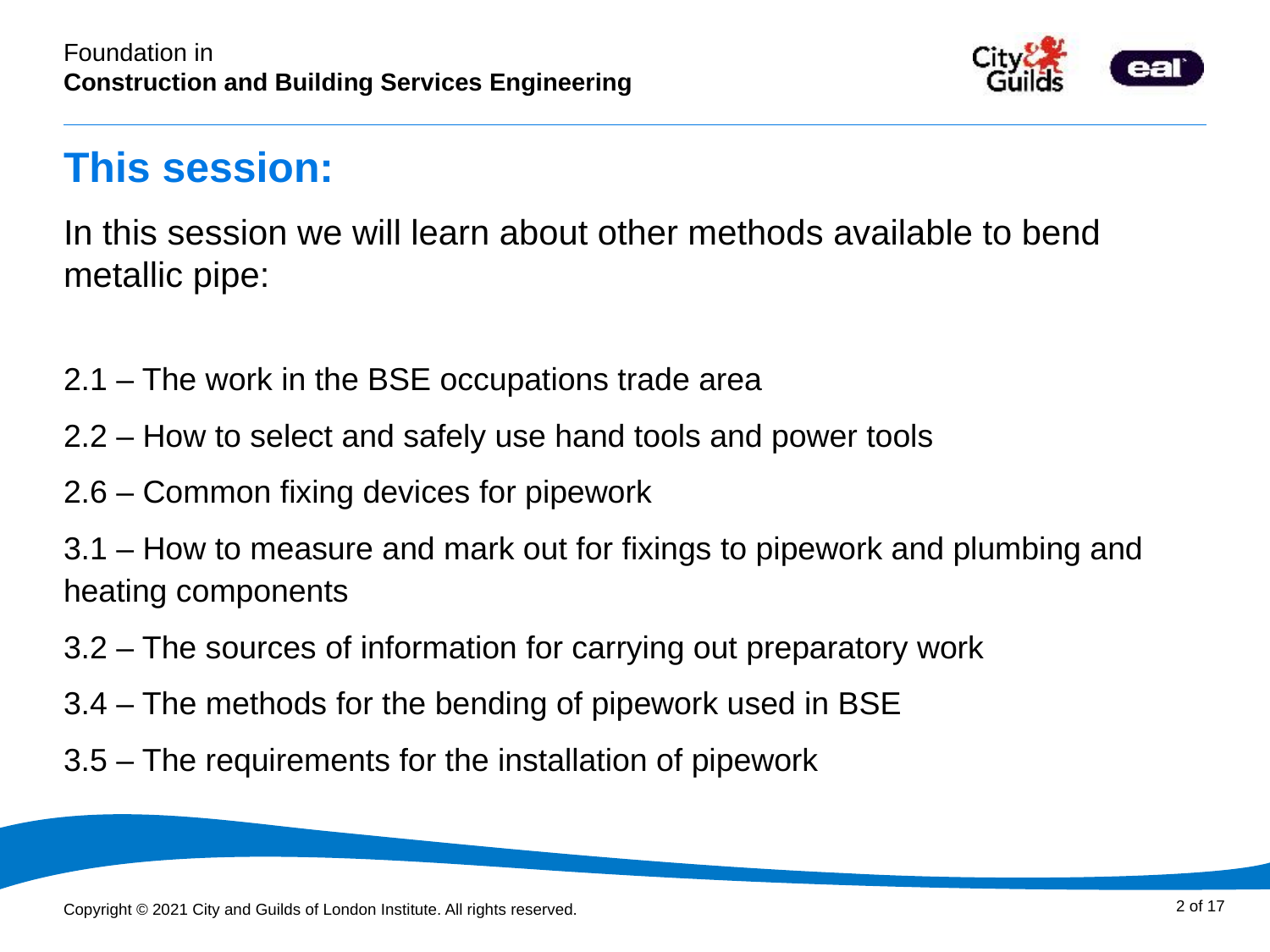

# This session:
In this session we will learn about other methods available to bend metallic pipe:

2.1 – The work in the BSE occupations trade area
2.2 – How to select and safely use hand tools and power tools
2.6 – Common fixing devices for pipework
3.1 – How to measure and mark out for fixings to pipework and plumbing and heating components
3.2 – The sources of information for carrying out preparatory work
3.4 – The methods for the bending of pipework used in BSE
3.5 – The requirements for the installation of pipework